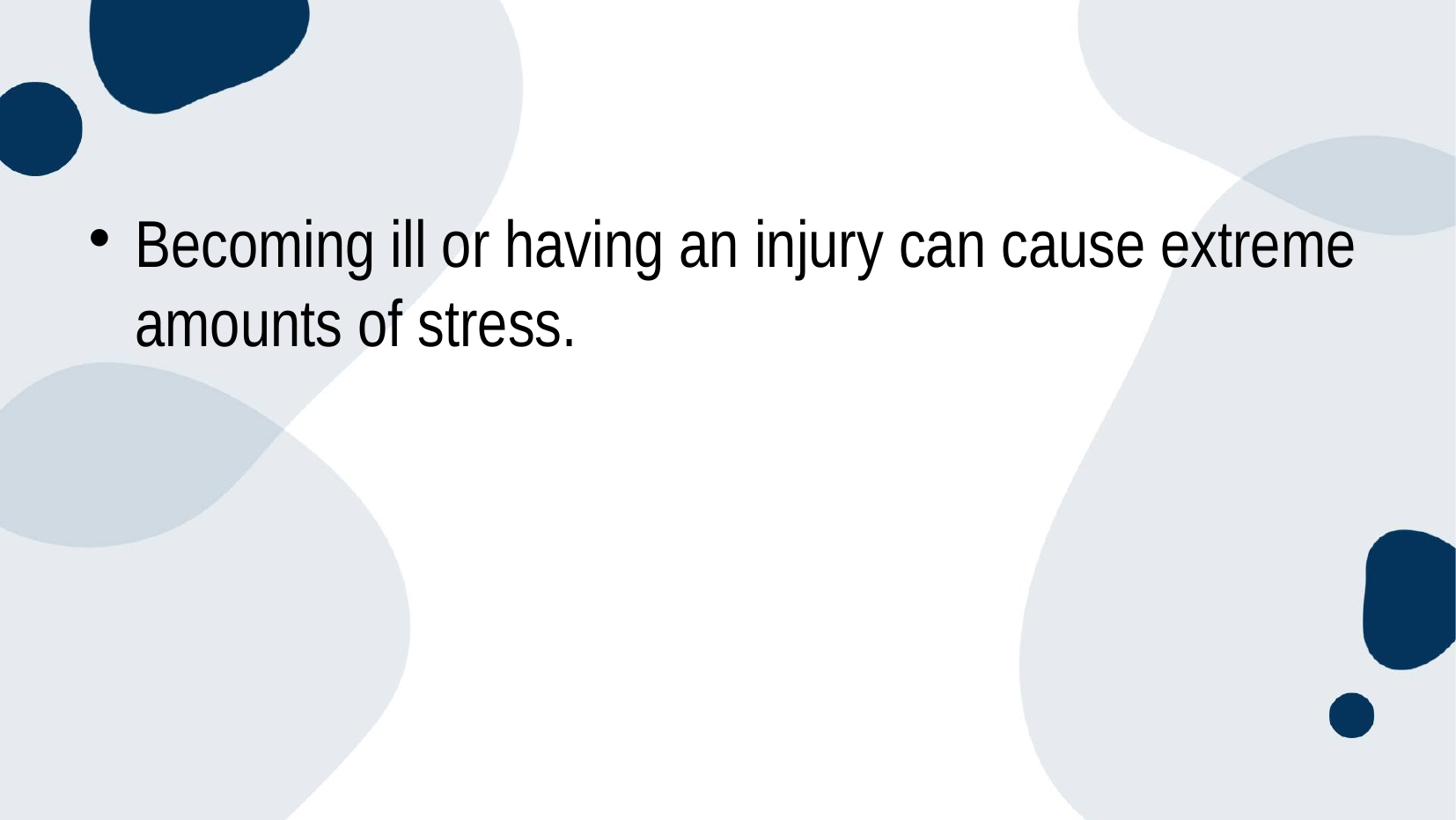

Becoming ill or having an injury can cause extreme amounts of stress.